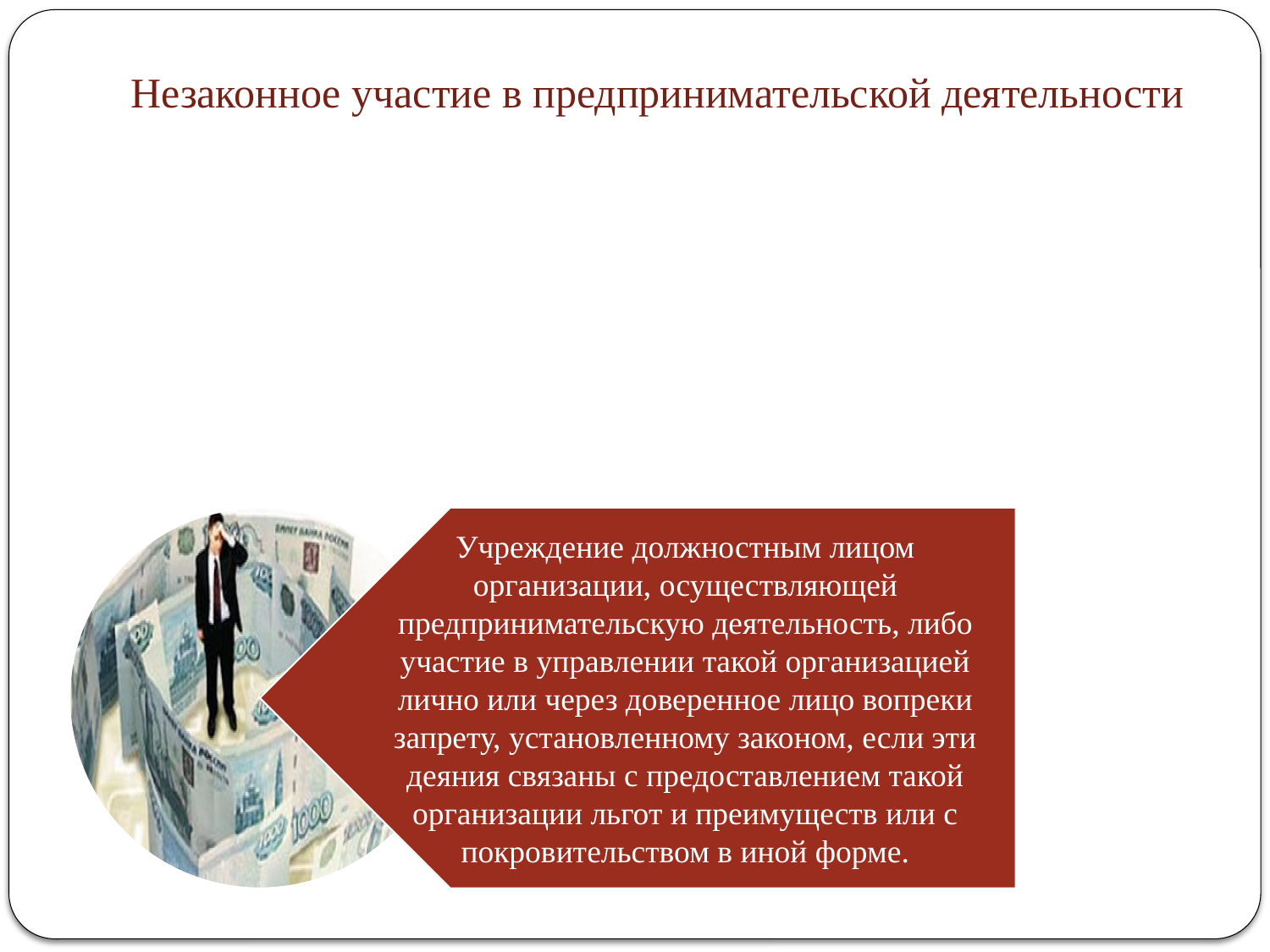

# Незаконное участие в предпринимательской деятельности
Учреждение должностным лицом организации, осуществляющей предпринимательскую деятельность, либо участие в управлении такой организацией лично или через доверенное лицо вопреки запрету, установленному законом, если эти деяния связаны с предоставлением такой организации льгот и преимуществ или с покровительством в иной форме.